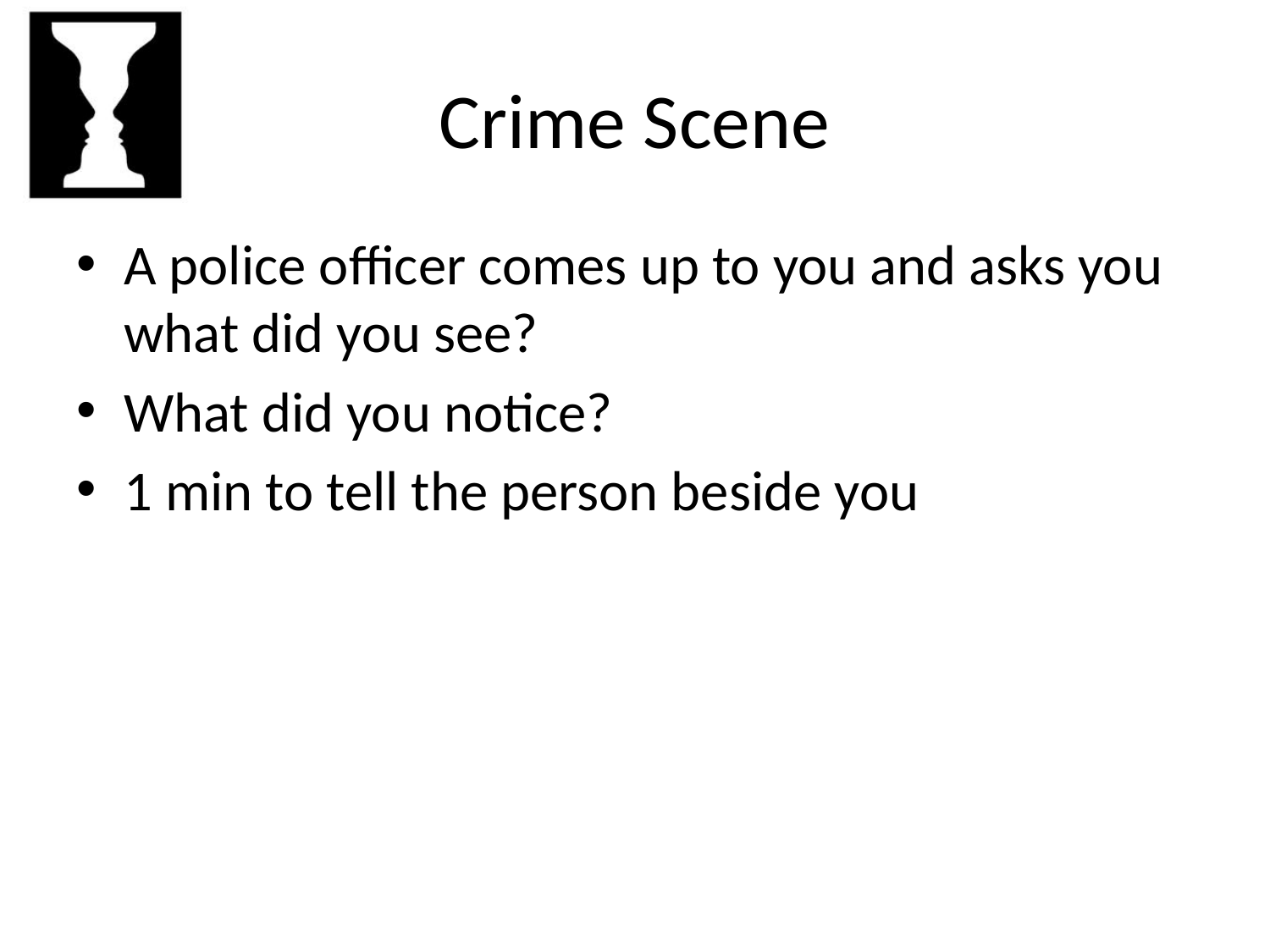

# Crime Scene
A police officer comes up to you and asks you what did you see?
What did you notice?
1 min to tell the person beside you